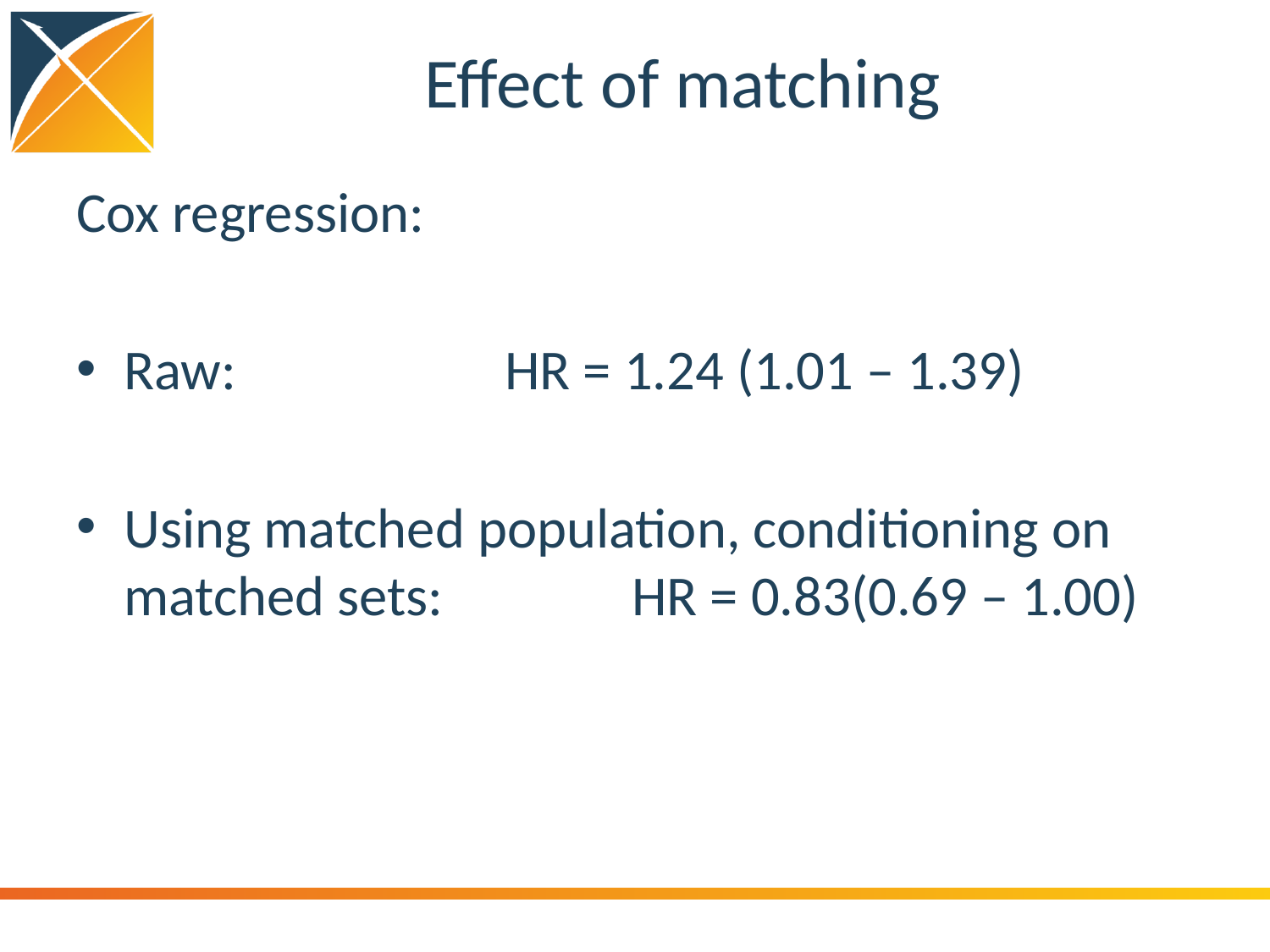

# Effect of matching
Cox regression:

Raw:			HR = 1.24 (1.01 – 1.39)

Using matched population, conditioning on matched sets:		HR = 0.83(0.69 – 1.00)